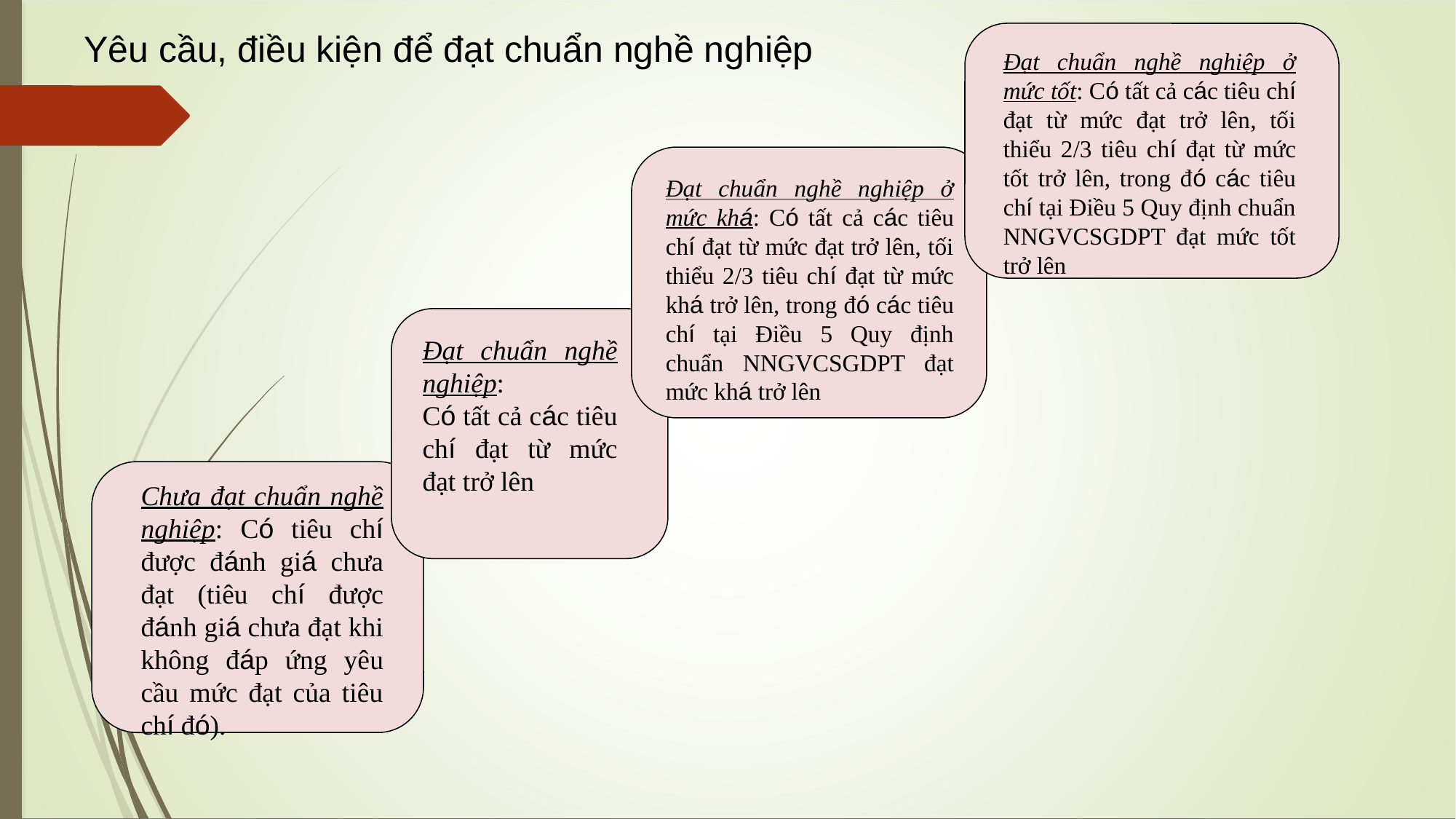

Yêu cầu, điều kiện để đạt chuẩn nghề nghiệp

Đạt chuẩn nghề nghiệp ở mức tốt: Có tất cả các tiêu chí đạt từ mức đạt trở lên, tối thiểu 2/3 tiêu chí đạt từ mức tốt trở lên, trong đó các tiêu chí tại Điều 5 Quy định chuẩn NNGVCSGDPT đạt mức tốt trở lên

Đạt chuẩn nghề nghiệp ở mức khá: Có tất cả các tiêu chí đạt từ mức đạt trở lên, tối thiểu 2/3 tiêu chí đạt từ mức khá trở lên, trong đó các tiêu chí tại Điều 5 Quy định chuẩn NNGVCSGDPT đạt mức khá trở lên

Đạt chuẩn nghề nghiệp:
Có tất cả các tiêu chí đạt từ mức đạt trở lên

Chưa đạt chuẩn nghề nghiệp: Có tiêu chí được đánh giá chưa đạt (tiêu chí được đánh giá chưa đạt khi không đáp ứng yêu cầu mức đạt của tiêu chí đó).